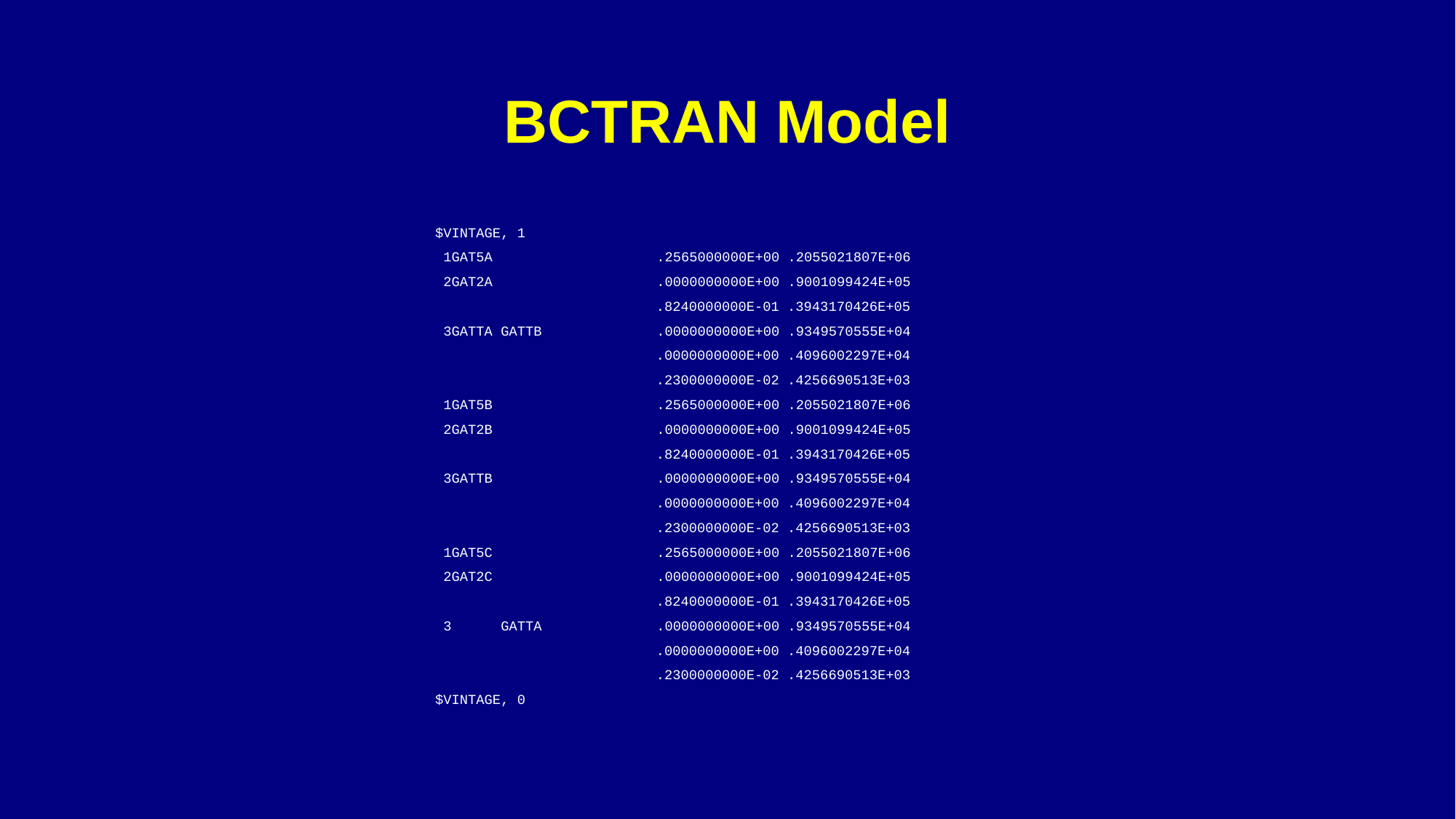

# BCTRAN Model
$VINTAGE, 1
 1GAT5A                    .2565000000E+00 .2055021807E+06
 2GAT2A                    .0000000000E+00 .9001099424E+05
                           .8240000000E-01 .3943170426E+05
 3GATTA GATTB              .0000000000E+00 .9349570555E+04
                           .0000000000E+00 .4096002297E+04
                           .2300000000E-02 .4256690513E+03
 1GAT5B                    .2565000000E+00 .2055021807E+06
 2GAT2B                    .0000000000E+00 .9001099424E+05
                           .8240000000E-01 .3943170426E+05
 3GATTB                    .0000000000E+00 .9349570555E+04
                           .0000000000E+00 .4096002297E+04
                           .2300000000E-02 .4256690513E+03
 1GAT5C                    .2565000000E+00 .2055021807E+06
 2GAT2C                    .0000000000E+00 .9001099424E+05
                           .8240000000E-01 .3943170426E+05
 3      GATTA              .0000000000E+00 .9349570555E+04
                           .0000000000E+00 .4096002297E+04
                           .2300000000E-02 .4256690513E+03
$VINTAGE, 0